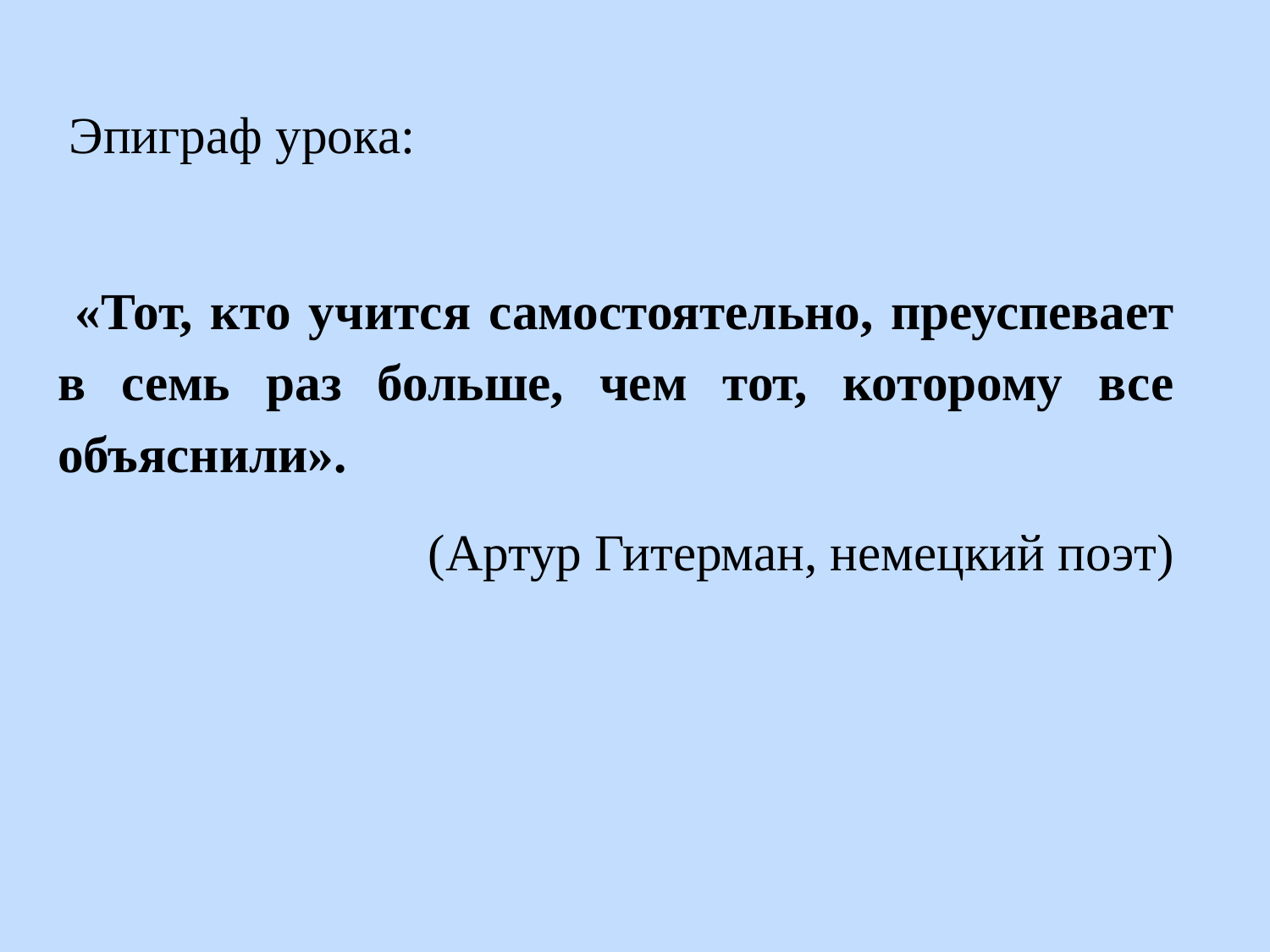

Эпиграф урока:

 «Тот, кто учится самостоятельно, преуспевает в семь раз больше, чем тот, которому все объяснили».
      (Артур Гитерман, немецкий поэт)